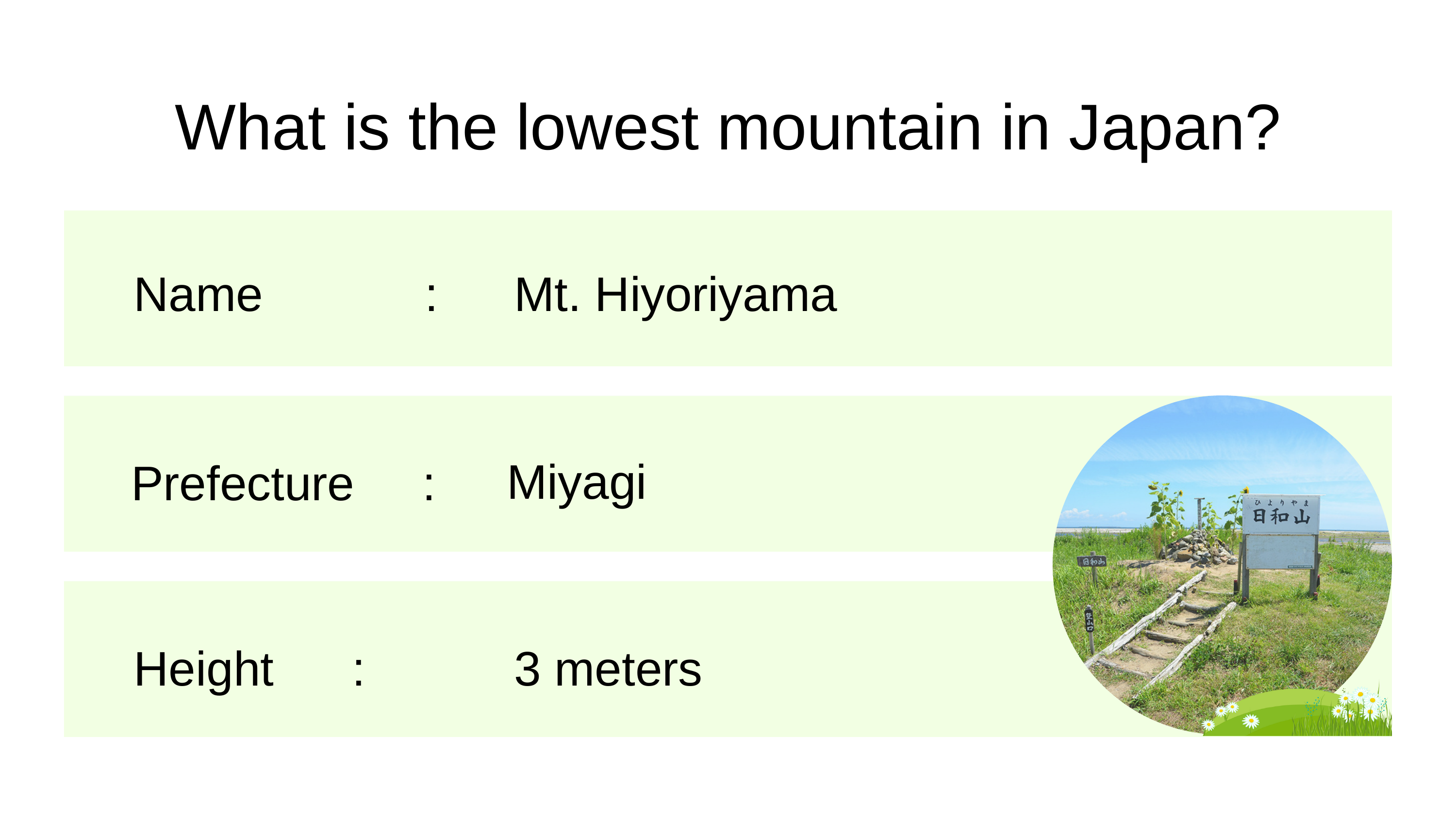

What is the lowest mountain in Japan?

Name			:
Mt. Hiyoriyama

Miyagi
Prefecture	:

Height		:
3 meters